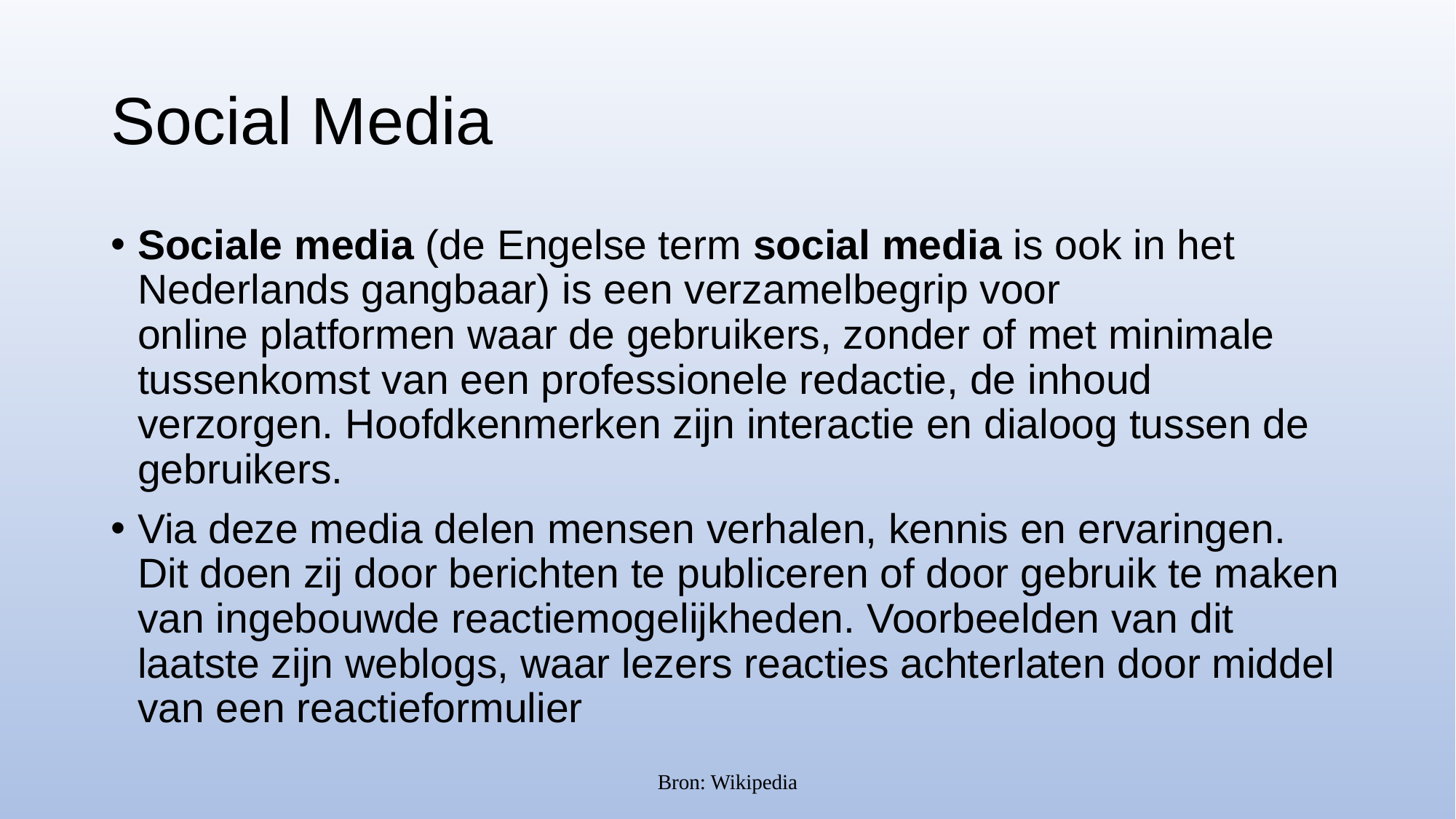

# Social Media
Sociale media (de Engelse term social media is ook in het Nederlands gangbaar) is een verzamelbegrip voor online platformen waar de gebruikers, zonder of met minimale tussenkomst van een professionele redactie, de inhoud verzorgen. Hoofdkenmerken zijn interactie en dialoog tussen de gebruikers.
Via deze media delen mensen verhalen, kennis en ervaringen. Dit doen zij door berichten te publiceren of door gebruik te maken van ingebouwde reactiemogelijkheden. Voorbeelden van dit laatste zijn weblogs, waar lezers reacties achterlaten door middel van een reactieformulier
Bron: Wikipedia